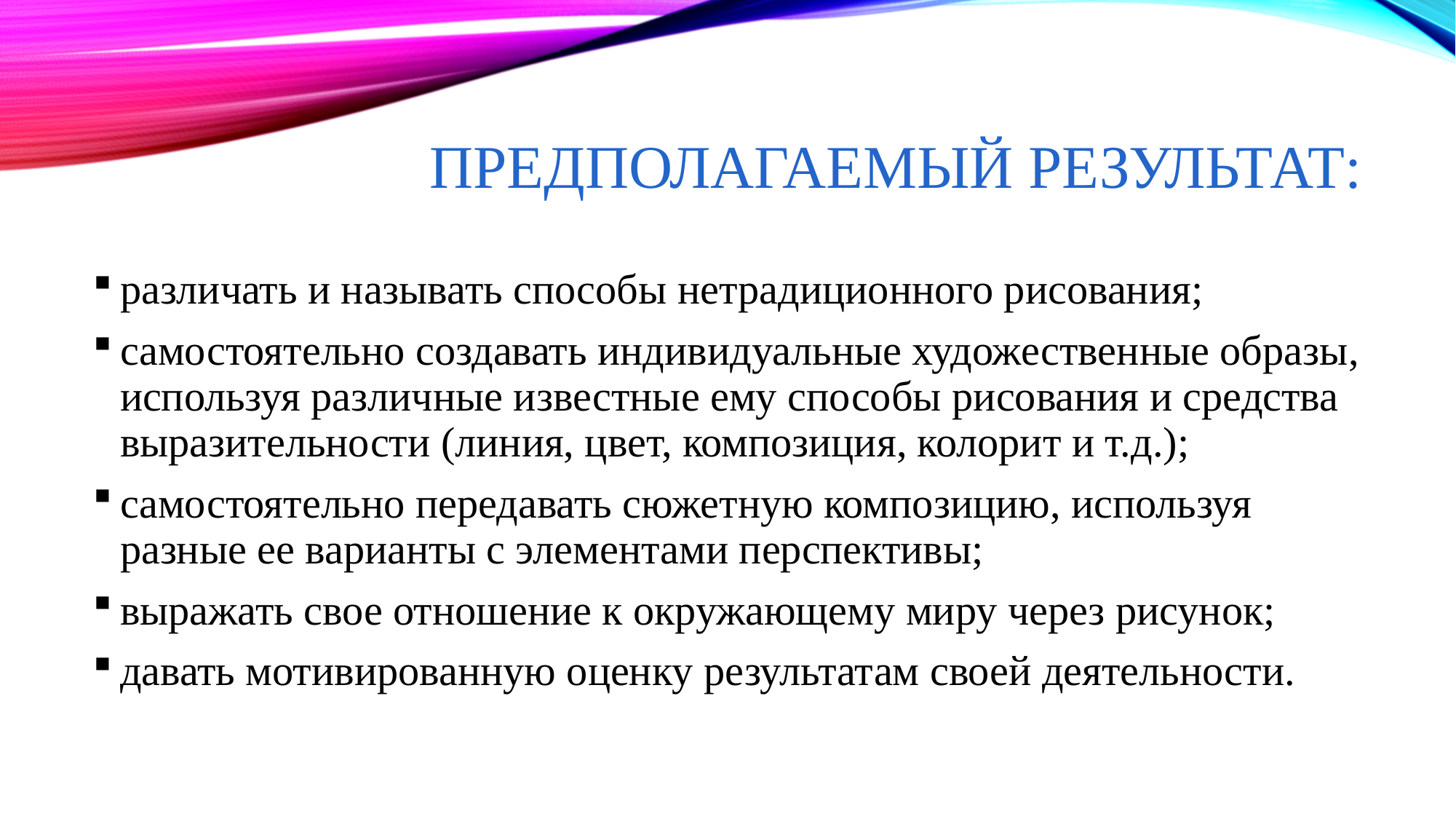

# Предполагаемый результат:
различать и называть способы нетрадиционного рисования;
самостоятельно создавать индивидуальные художественные образы, используя различные известные ему способы рисования и средства выразительности (линия, цвет, композиция, колорит и т.д.);
самостоятельно передавать сюжетную композицию, используя разные ее варианты с элементами перспективы;
выражать свое отношение к окружающему миру через рисунок;
давать мотивированную оценку результатам своей деятельности.